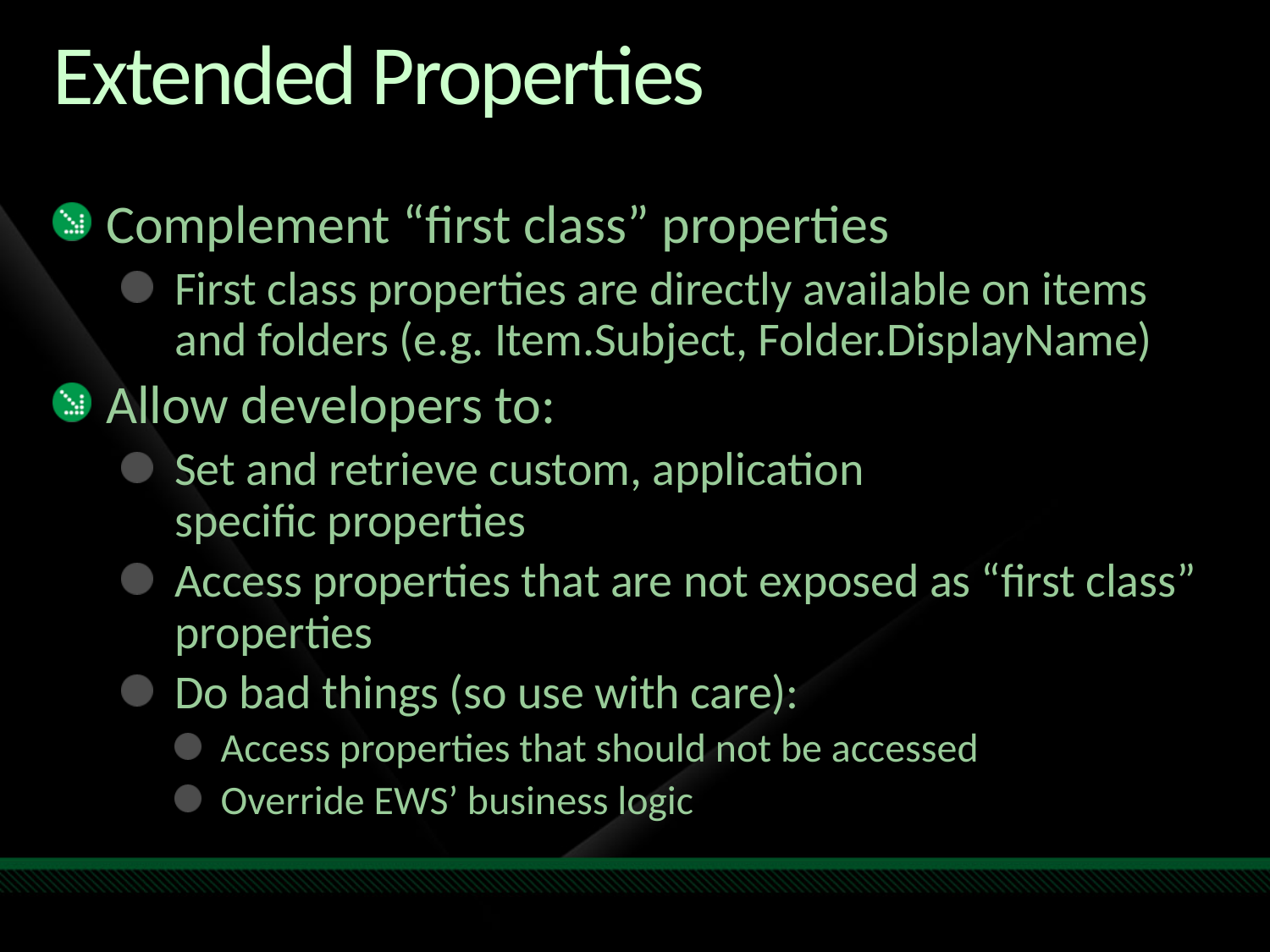

# Extended Properties
Complement “first class” properties
First class properties are directly available on items and folders (e.g. Item.Subject, Folder.DisplayName)
Allow developers to:
Set and retrieve custom, application
specific properties
Access properties that are not exposed as “first class” properties
Do bad things (so use with care):
Access properties that should not be accessed
Override EWS’ business logic